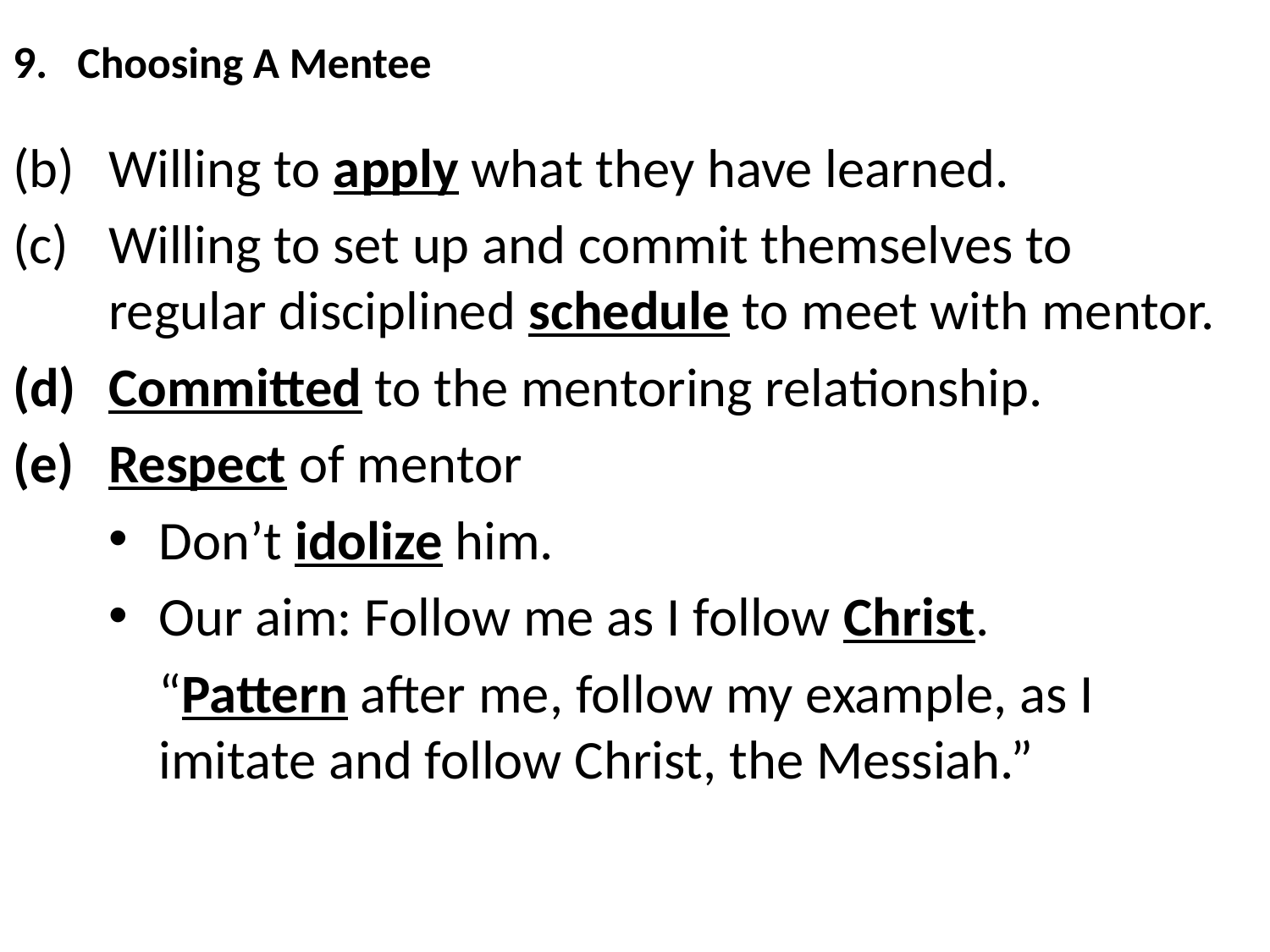

# 9.	Choosing A Mentee
Willing to apply what they have learned.
Willing to set up and commit themselves to regular disciplined schedule to meet with mentor.
Committed to the mentoring relationship.
Respect of mentor
Don’t idolize him.
Our aim: Follow me as I follow Christ.
	“Pattern after me, follow my example, as I imitate and follow Christ, the Messiah.”